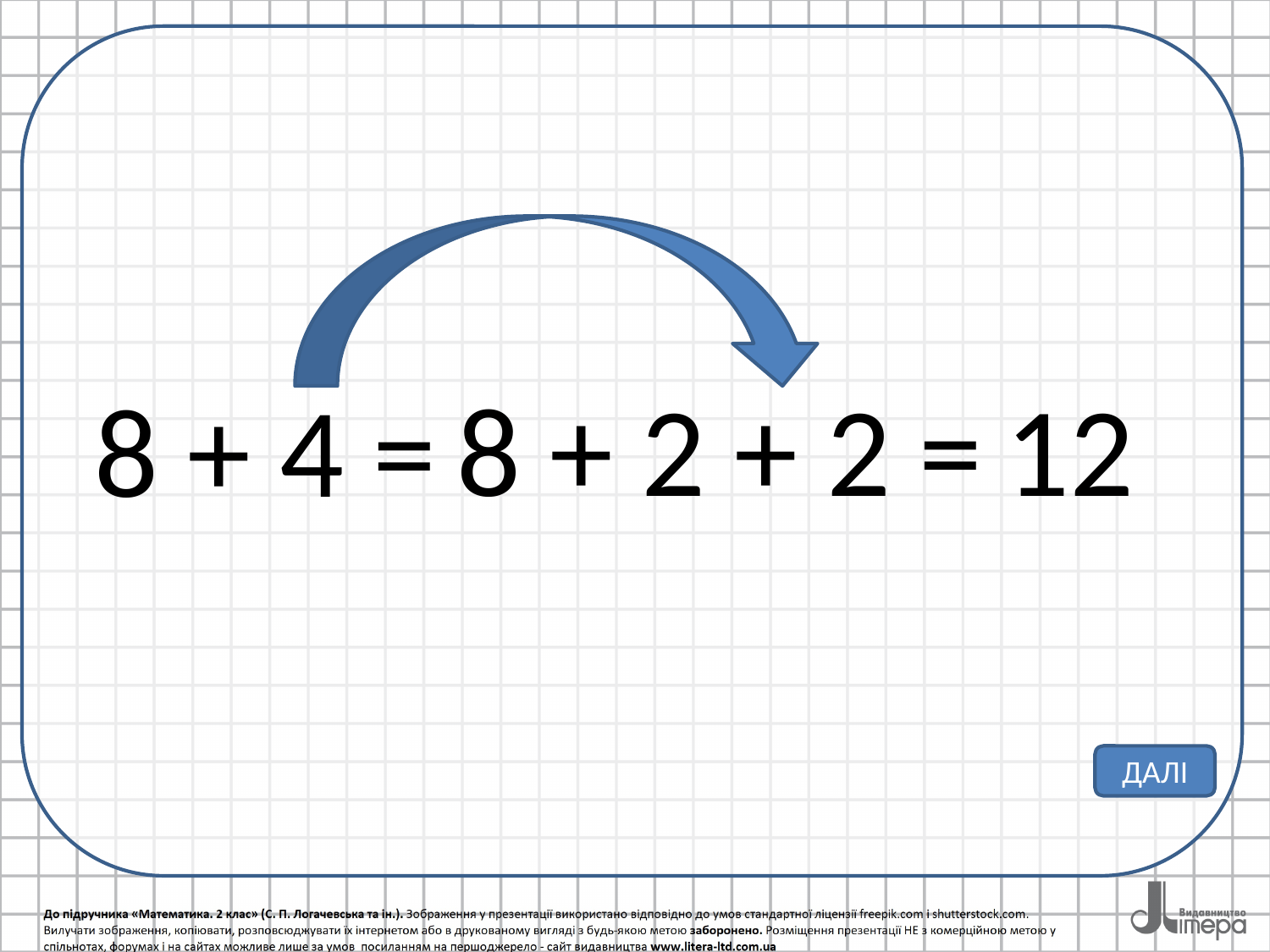

8 + 4 =
8 + 2 + 2 =
12
ДАЛІ